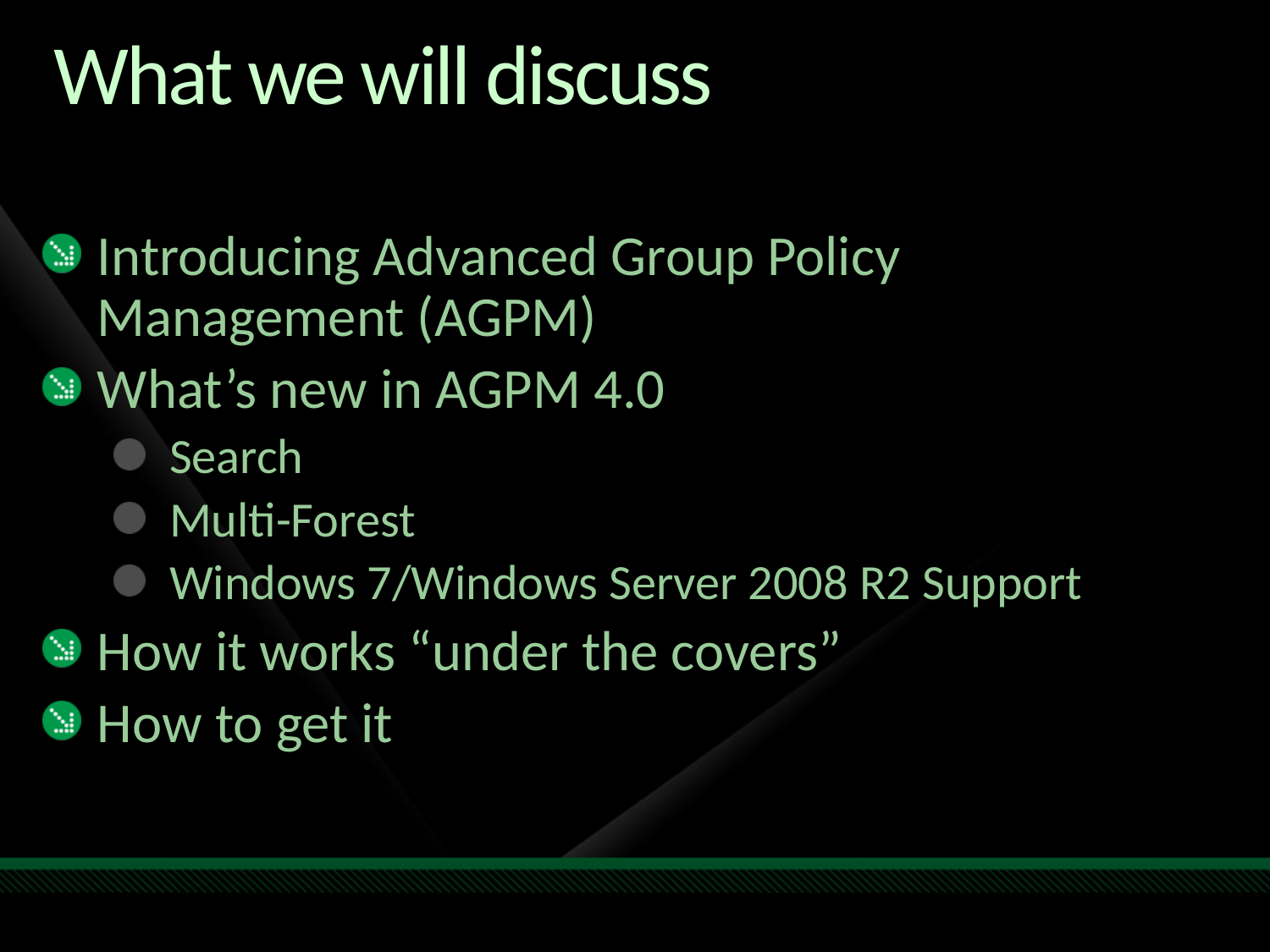

# What we will discuss

Introducing Advanced Group Policy Management (AGPM)
What’s new in AGPM 4.0
Search
Multi-Forest
Windows 7/Windows Server 2008 R2 Support
How it works “under the covers”
How to get it